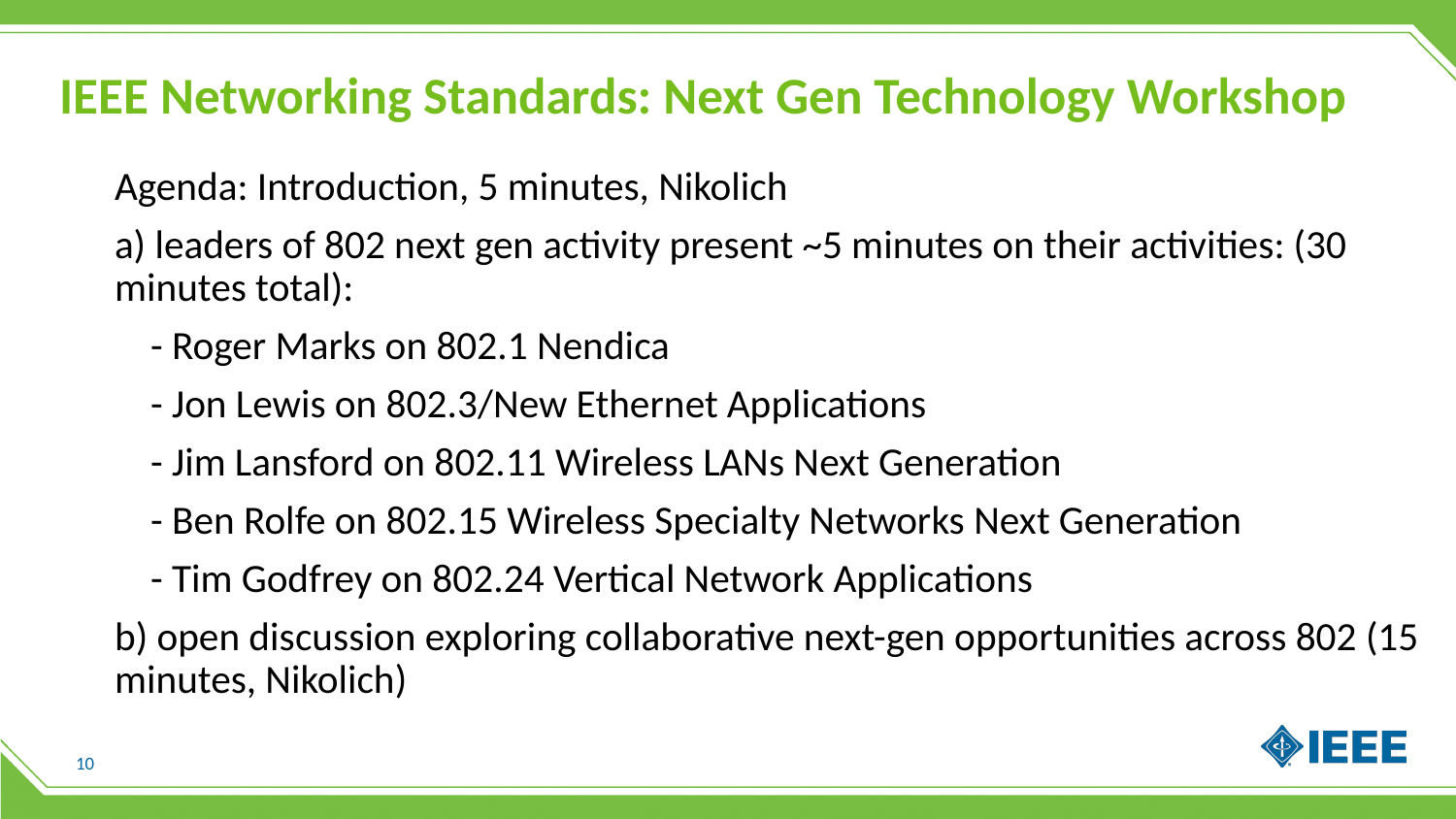

# IEEE Networking Standards: Next Gen Technology Workshop
Agenda: Introduction, 5 minutes, Nikolich
a) leaders of 802 next gen activity present ~5 minutes on their activities: (30 minutes total):
    - Roger Marks on 802.1 Nendica
    - Jon Lewis on 802.3/New Ethernet Applications
    - Jim Lansford on 802.11 Wireless LANs Next Generation
    - Ben Rolfe on 802.15 Wireless Specialty Networks Next Generation
    - Tim Godfrey on 802.24 Vertical Network Applications
b) open discussion exploring collaborative next-gen opportunities across 802 (15 minutes, Nikolich)

10